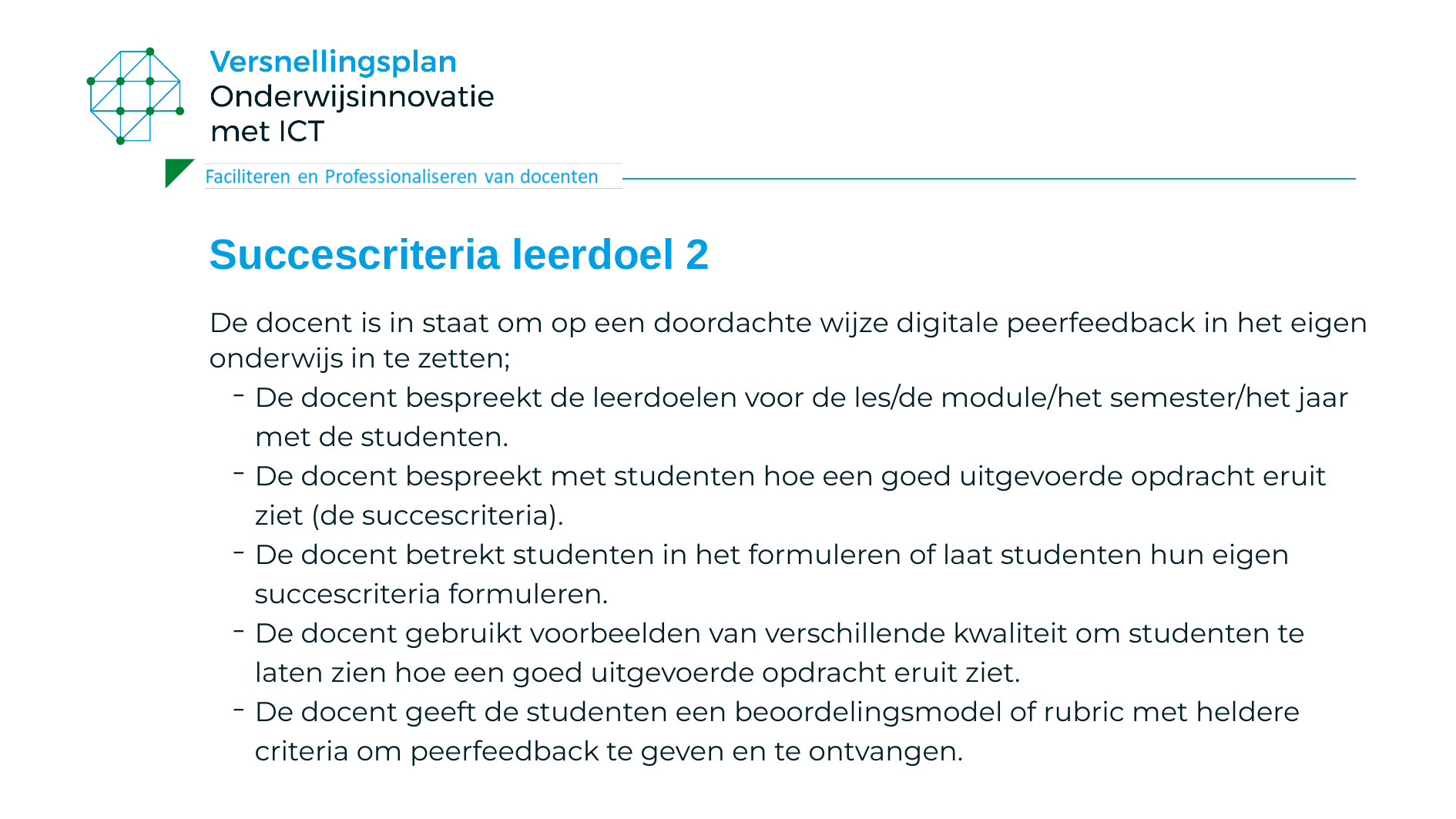

# Succescriteria leerdoel 2
De docent is in staat om op een doordachte wijze digitale peerfeedback in het eigen onderwijs in te zetten;
De docent bespreekt de leerdoelen voor de les/de module/het semester/het jaar met de studenten.
De docent bespreekt met studenten hoe een goed uitgevoerde opdracht eruit ziet (de succescriteria).
De docent betrekt studenten in het formuleren of laat studenten hun eigen succescriteria formuleren.
De docent gebruikt voorbeelden van verschillende kwaliteit om studenten te laten zien hoe een goed uitgevoerde opdracht eruit ziet.
De docent geeft de studenten een beoordelingsmodel of rubric met heldere criteria om peerfeedback te geven en te ontvangen.